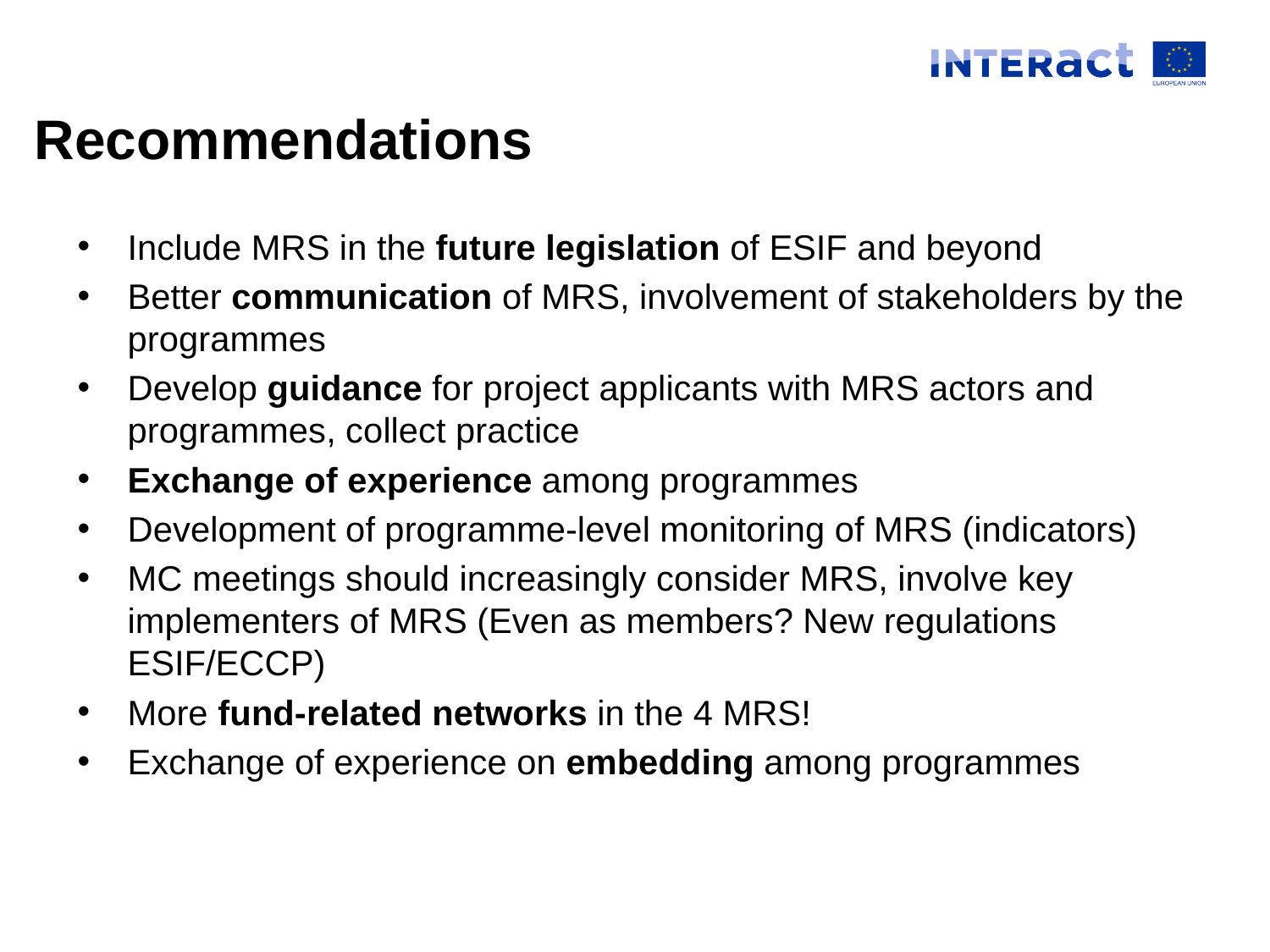

# Recommendations
Include MRS in the future legislation of ESIF and beyond
Better communication of MRS, involvement of stakeholders by the programmes
Develop guidance for project applicants with MRS actors and programmes, collect practice
Exchange of experience among programmes
Development of programme-level monitoring of MRS (indicators)
MC meetings should increasingly consider MRS, involve key implementers of MRS (Even as members? New regulations ESIF/ECCP)
More fund-related networks in the 4 MRS!
Exchange of experience on embedding among programmes